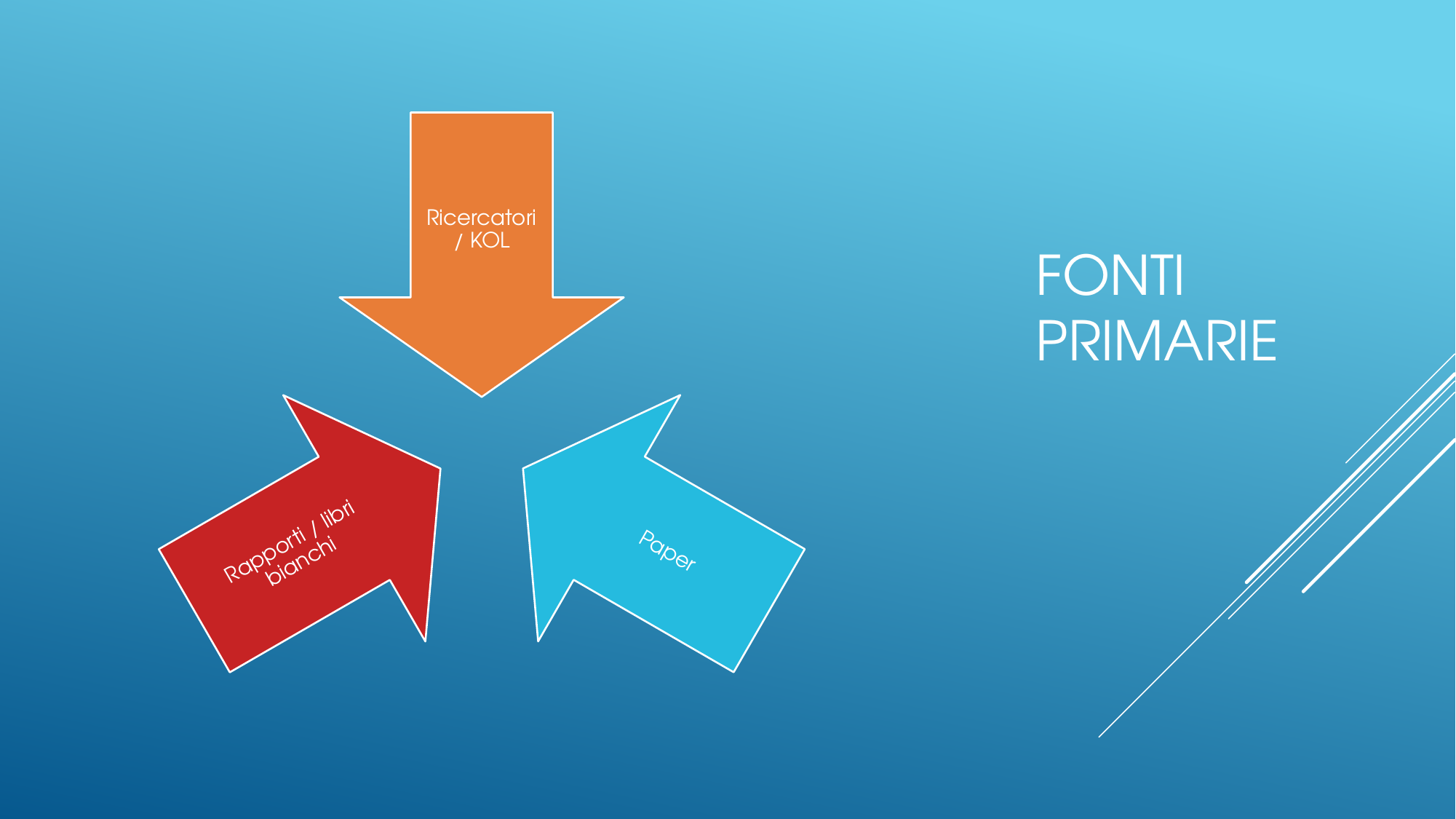

Ricercatori / KOL
Paper
Rapporti / libri bianchi
# Fonti primarie